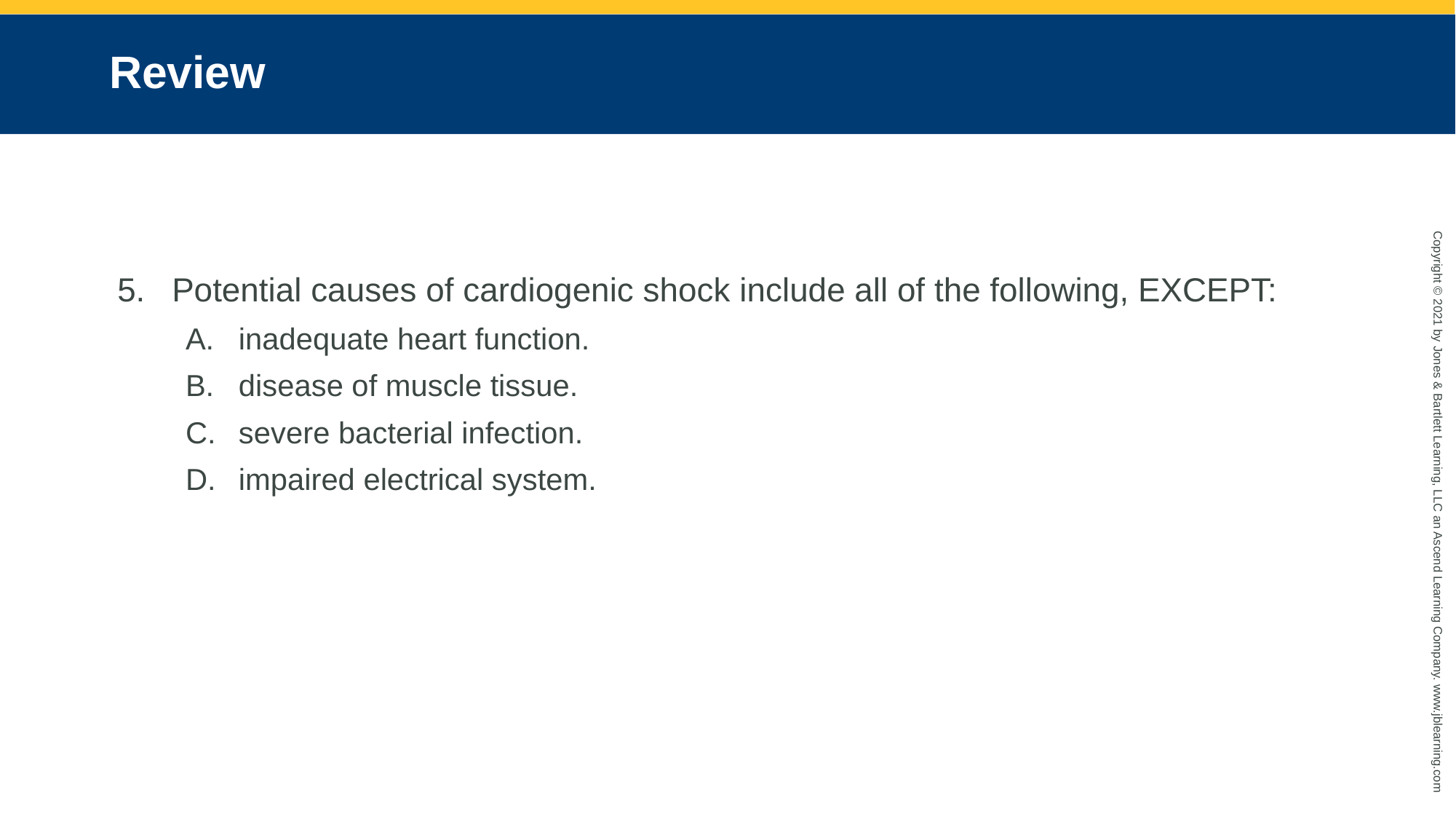

# Review
Potential causes of cardiogenic shock include all of the following, EXCEPT:
inadequate heart function.
disease of muscle tissue.
severe bacterial infection.
impaired electrical system.